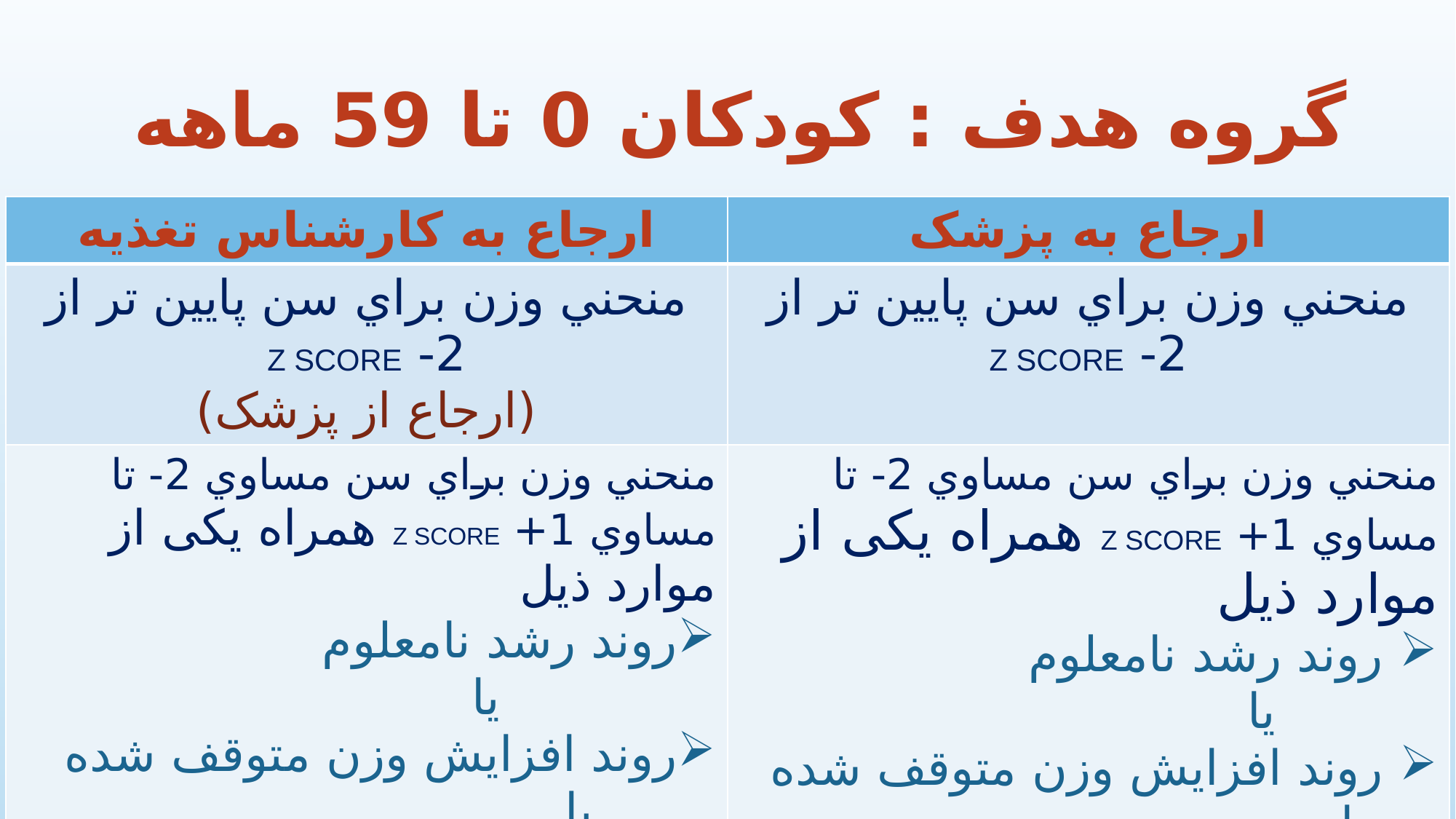

# گروه هدف : کودکان 0 تا 59 ماهه
| ارجاع به کارشناس تغذيه | ارجاع به پزشک |
| --- | --- |
| منحني وزن براي سن پايين تر از 2- z score (ارجاع از پزشک) | منحني وزن براي سن پايين تر از 2- z score |
| منحني وزن براي سن مساوي 2- تا مساوي 1+ z score همراه یکی از موارد ذیل روند رشد نامعلوم يا روند افزايش وزن متوقف شده يا کاهش وزن کودک در صورت برطرف نشدن مشکل (ارجاع از پزشک) | منحني وزن براي سن مساوي 2- تا مساوي 1+ z score همراه یکی از موارد ذیل روند رشد نامعلوم يا روند افزايش وزن متوقف شده يا کاهش وزن کودک در صورت برطرف نشدن مشکل |